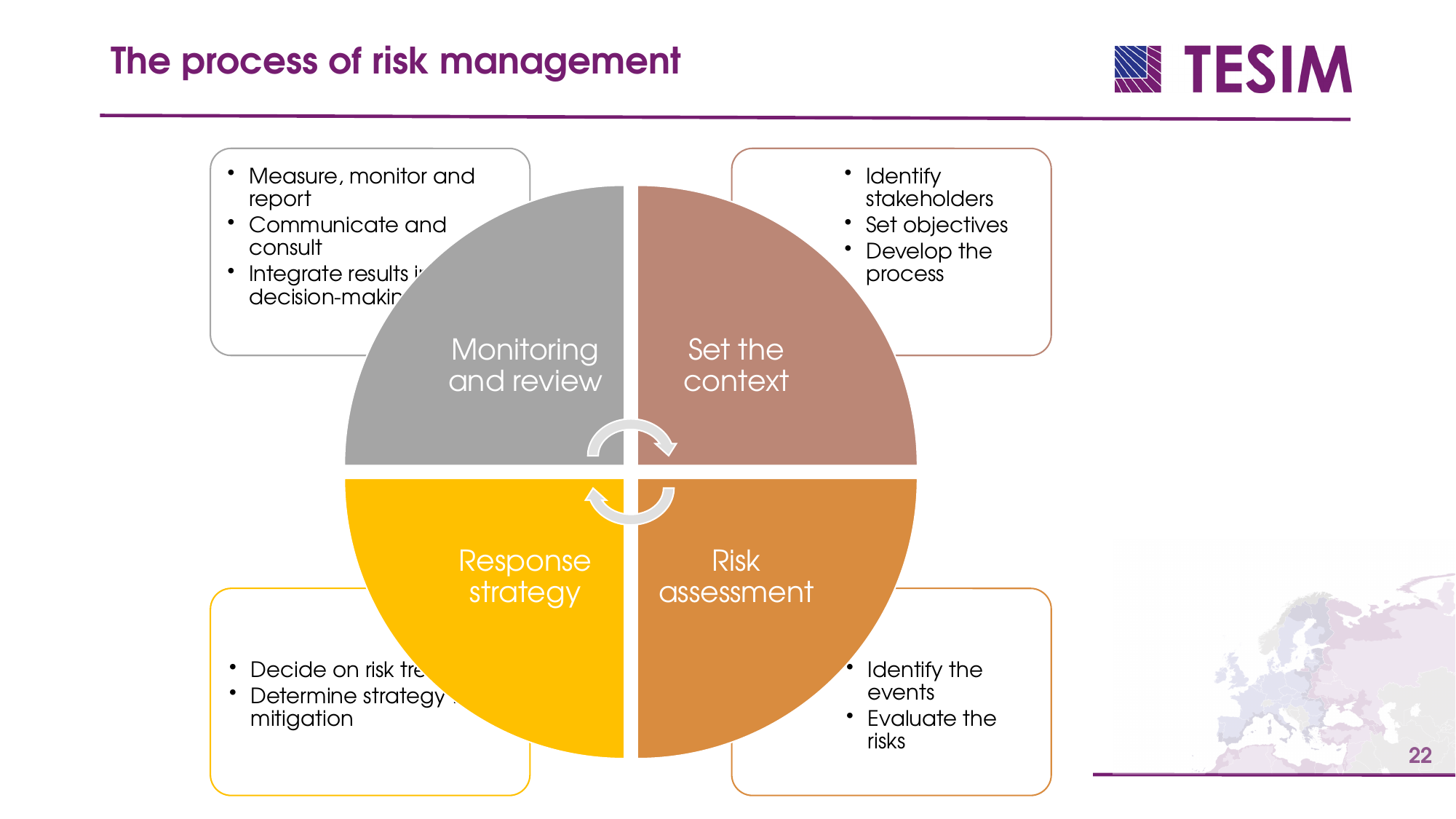

The process of risk management
Identify the events
Evaluate the risks
Decide on risk treatment
Determine strategy for risk mitigation
Identify stakeholders
Set objectives
Develop the process
Measure, monitor and report
Communicate and consult
Integrate results into decision-making process
Monitoring and review
Set the context
Risk assessment
Response strategy